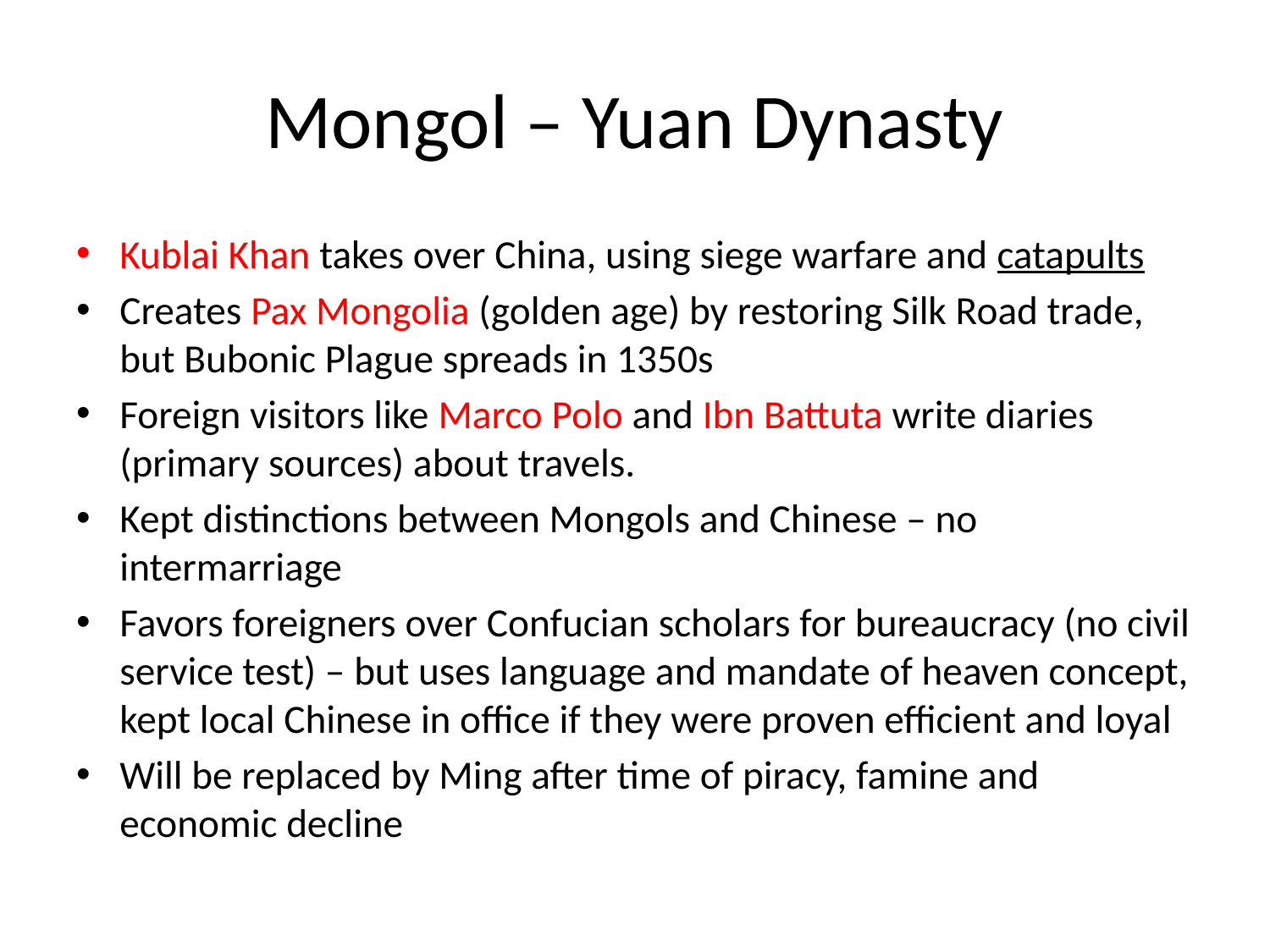

# Mongol – Yuan Dynasty
Kublai Khan takes over China, using siege warfare and catapults
Creates Pax Mongolia (golden age) by restoring Silk Road trade,  but Bubonic Plague spreads in 1350s
Foreign visitors like Marco Polo and Ibn Battuta write diaries (primary sources) about travels.
Kept distinctions between Mongols and Chinese – no intermarriage
Favors foreigners over Confucian scholars for bureaucracy (no civil service test) – but uses language and mandate of heaven concept, kept local Chinese in office if they were proven efficient and loyal
Will be replaced by Ming after time of piracy, famine and economic decline